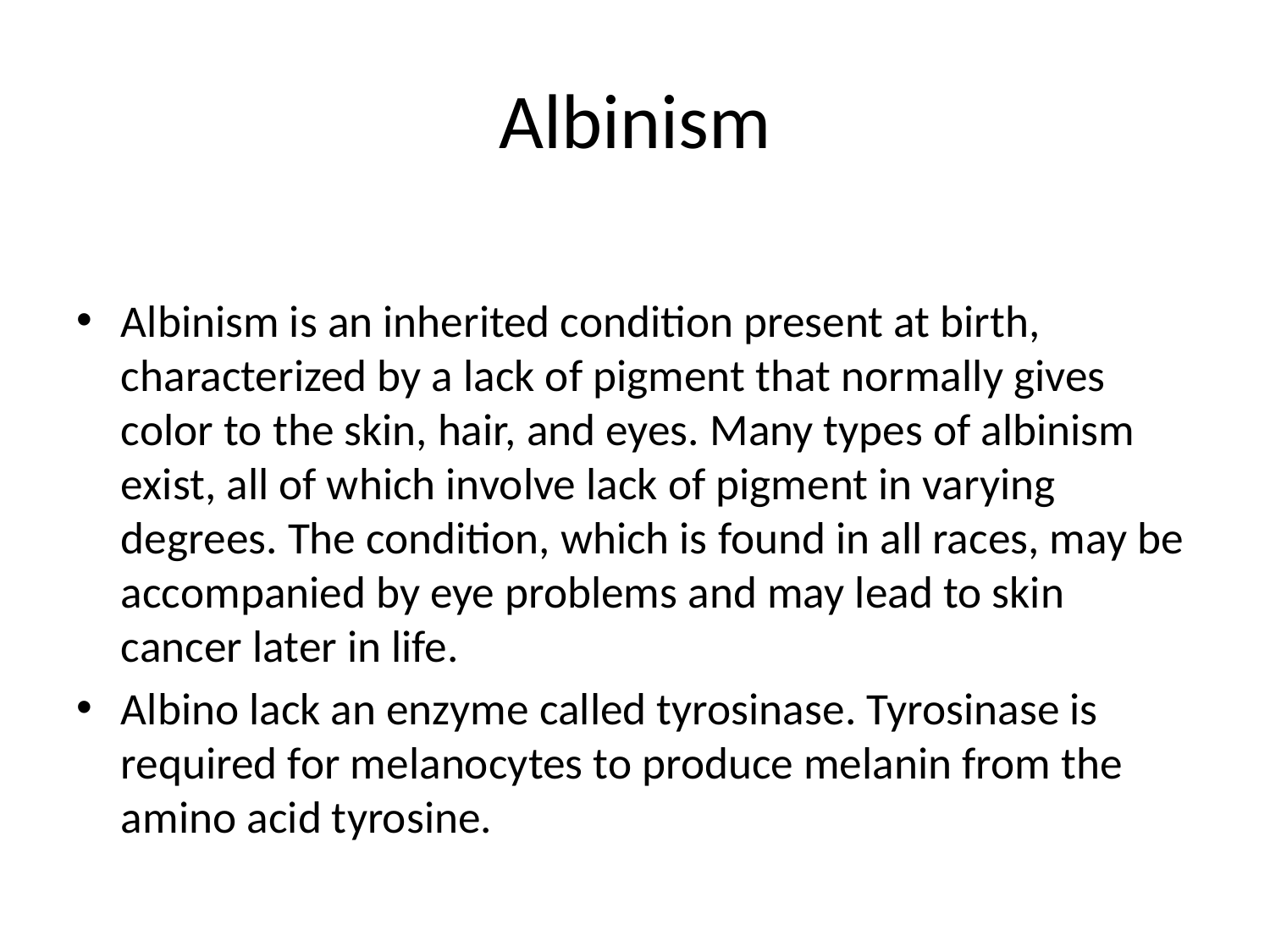

# Albinism

Albinism is an inherited condition present at birth, characterized by a lack of pigment that normally gives color to the skin, hair, and eyes. Many types of albinism exist, all of which involve lack of pigment in varying degrees. The condition, which is found in all races, may be accompanied by eye problems and may lead to skin cancer later in life.
Albino lack an enzyme called tyrosinase. Tyrosinase is required for melanocytes to produce melanin from the amino acid tyrosine.